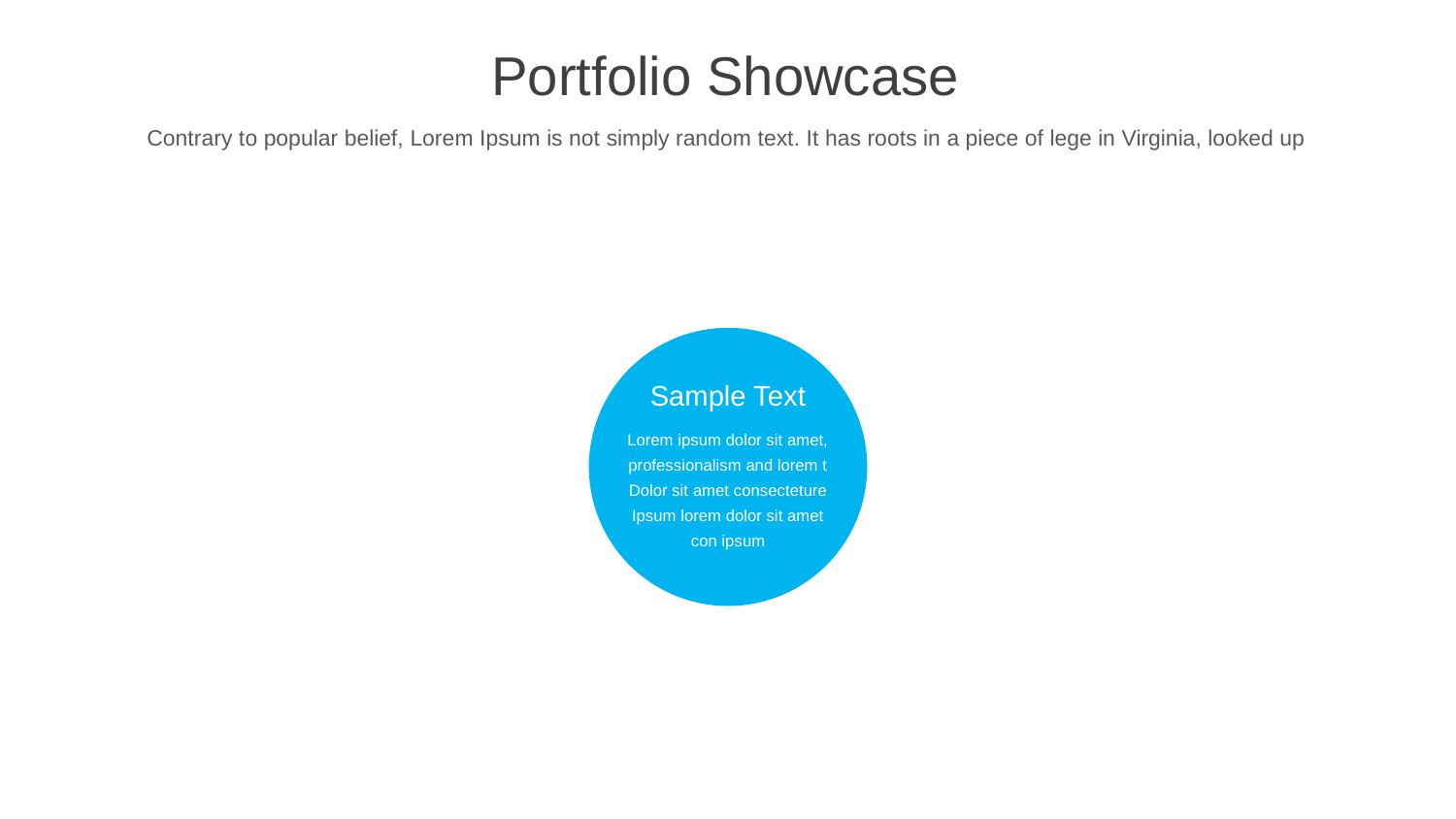

23
Portfolio Showcase
Contrary to popular belief, Lorem Ipsum is not simply random text. It has roots in a piece of lege in Virginia, looked up

Sample Text
Lorem ipsum dolor sit amet, professionalism and lorem t
Dolor sit amet consecteture Ipsum lorem dolor sit amet con ipsum